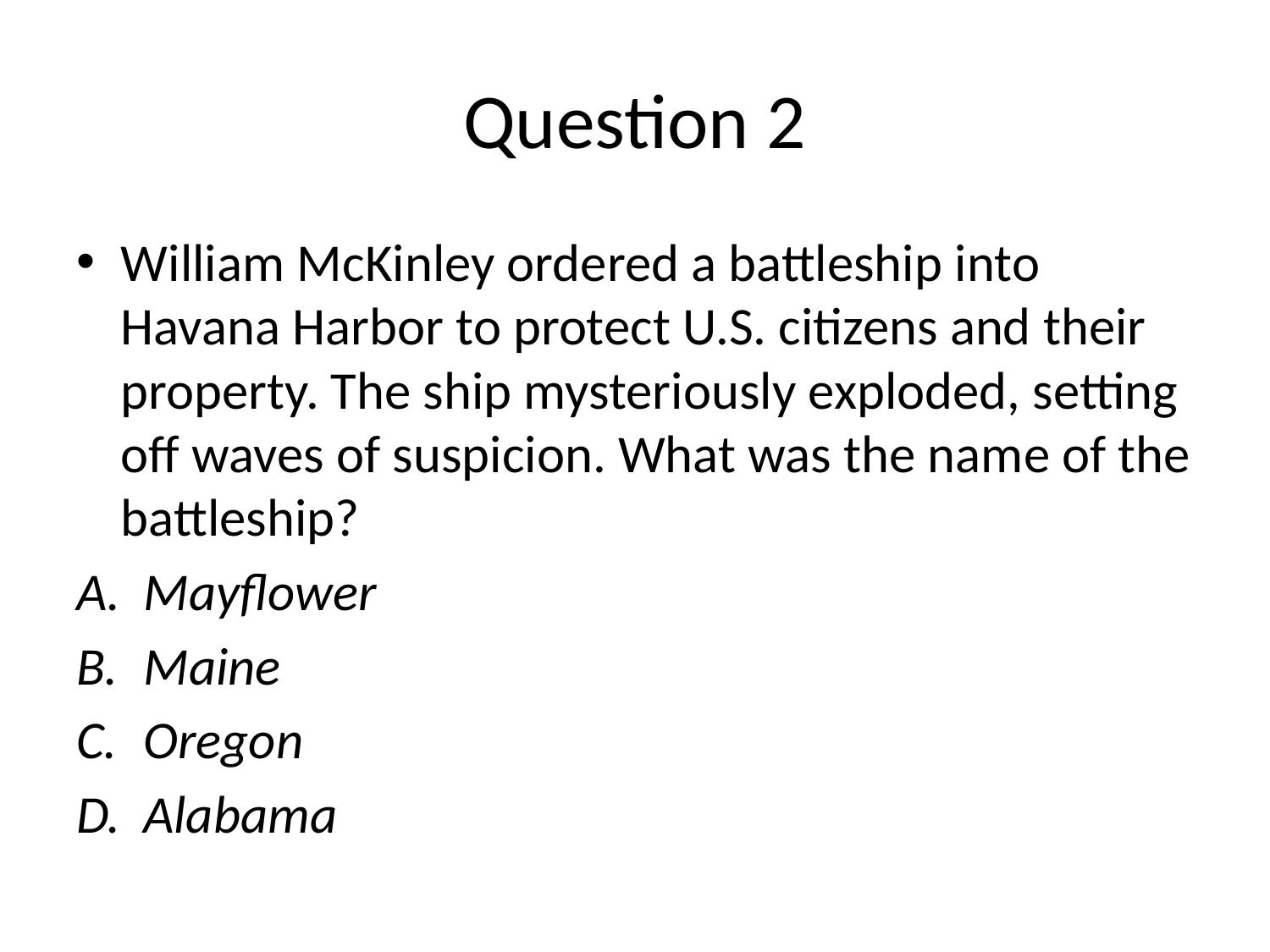

# Question 2
William McKinley ordered a battleship into Havana Harbor to protect U.S. citizens and their property. The ship mysteriously exploded, setting off waves of suspicion. What was the name of the battleship?
Mayflower
Maine
Oregon
Alabama